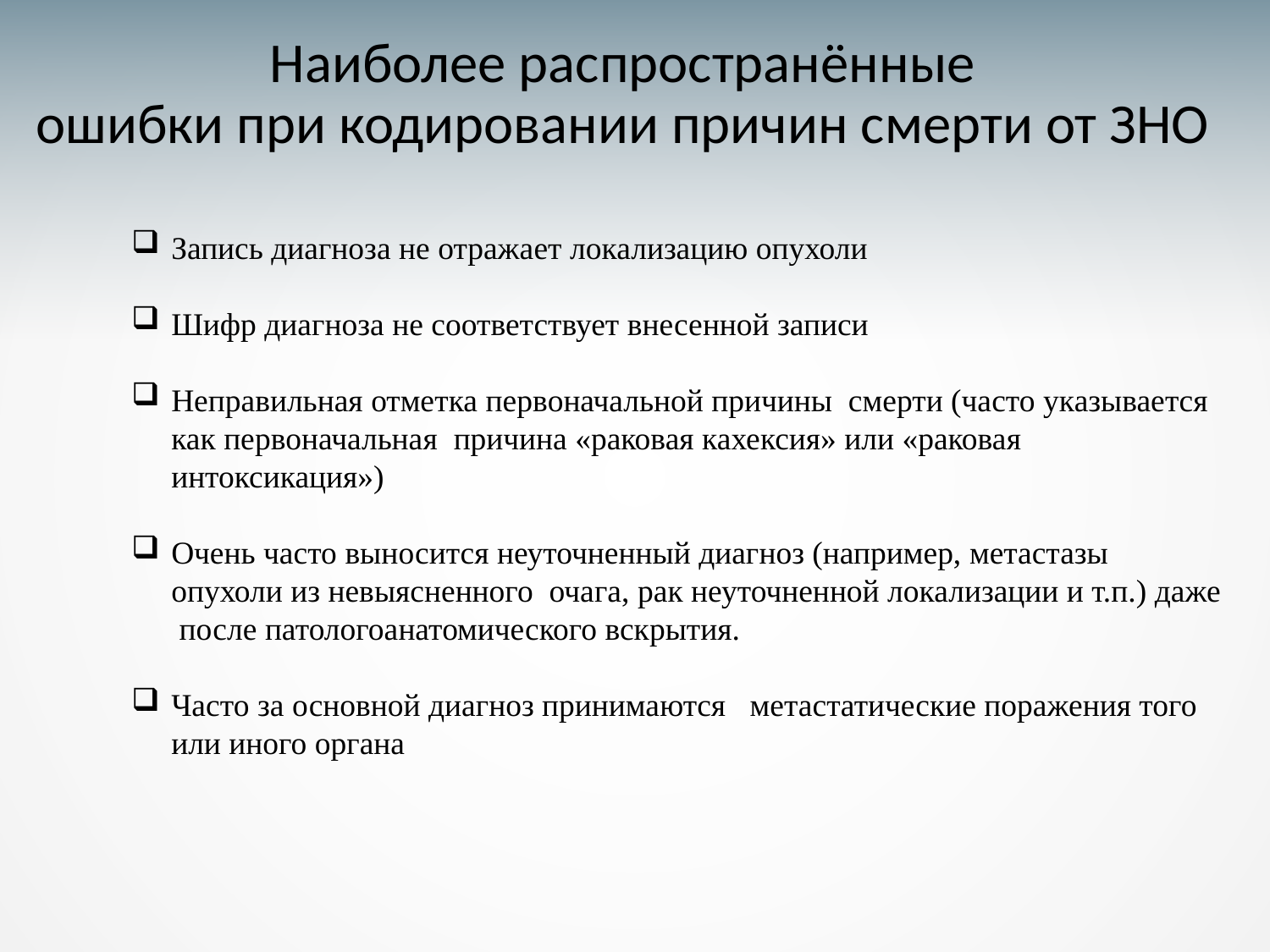

Наиболее распространённые
ошибки при кодировании причин смерти от ЗНО
Запись диагноза не отражает локализацию опухоли

Шифр диагноза не соответствует внесенной записи

Неправильная отметка первоначальной причины  смерти (часто указывается как первоначальная  причина «раковая кахексия» или «раковая интоксикация»)

Очень часто выносится неуточненный диагноз (например, метастазы опухоли из невыясненного  очага, рак неуточненной локализации и т.п.) даже  после патологоанатомического вскрытия.

Часто за основной диагноз принимаются   метастатические поражения того или иного органа